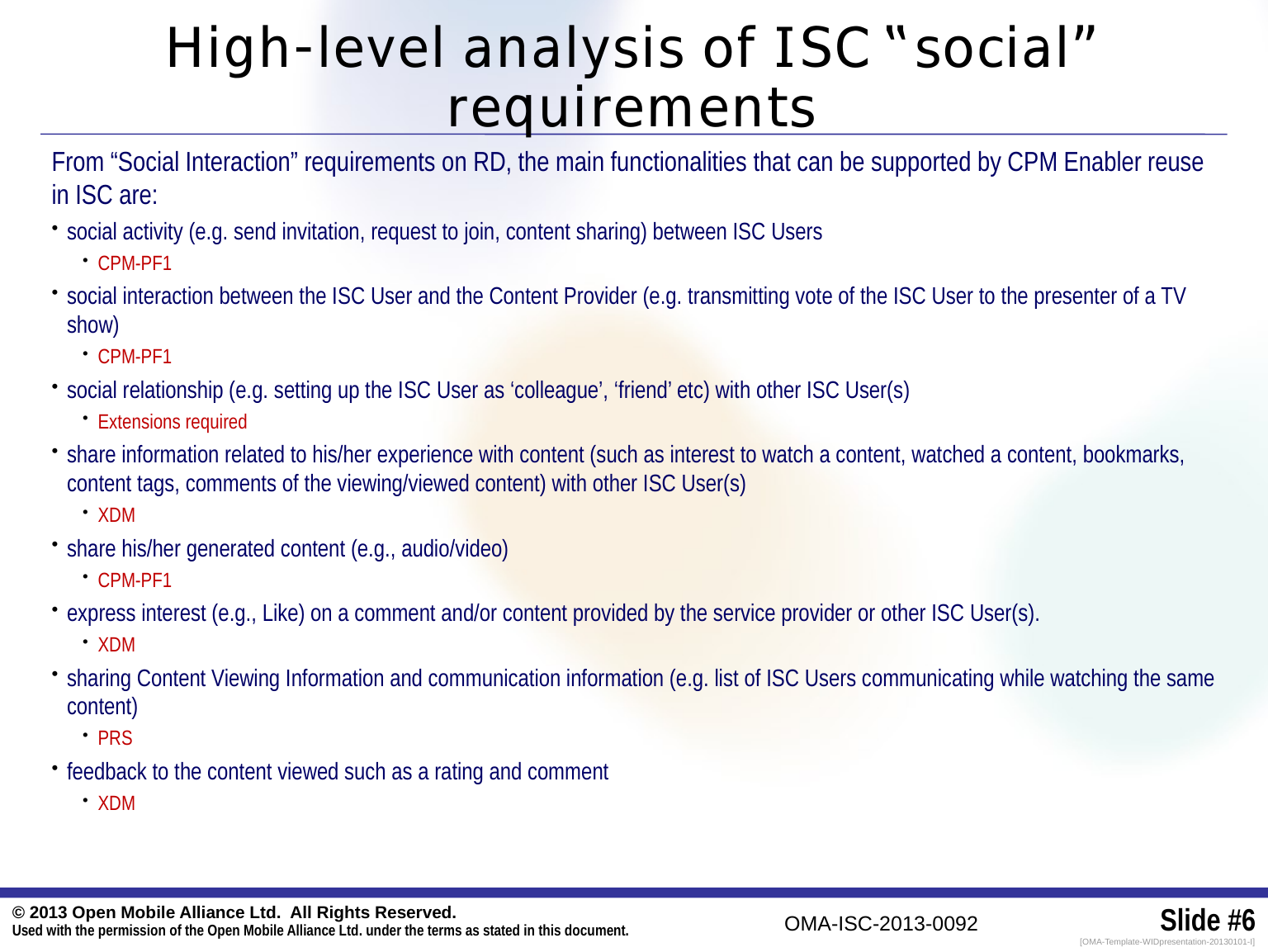

# High-level analysis of ISC “social” requirements
From “Social Interaction” requirements on RD, the main functionalities that can be supported by CPM Enabler reuse in ISC are:
social activity (e.g. send invitation, request to join, content sharing) between ISC Users
CPM-PF1
social interaction between the ISC User and the Content Provider (e.g. transmitting vote of the ISC User to the presenter of a TV show)
CPM-PF1
social relationship (e.g. setting up the ISC User as ‘colleague’, ‘friend’ etc) with other ISC User(s)
Extensions required
share information related to his/her experience with content (such as interest to watch a content, watched a content, bookmarks, content tags, comments of the viewing/viewed content) with other ISC User(s)
XDM
share his/her generated content (e.g., audio/video)
CPM-PF1
express interest (e.g., Like) on a comment and/or content provided by the service provider or other ISC User(s).
XDM
sharing Content Viewing Information and communication information (e.g. list of ISC Users communicating while watching the same content)
PRS
feedback to the content viewed such as a rating and comment
XDM